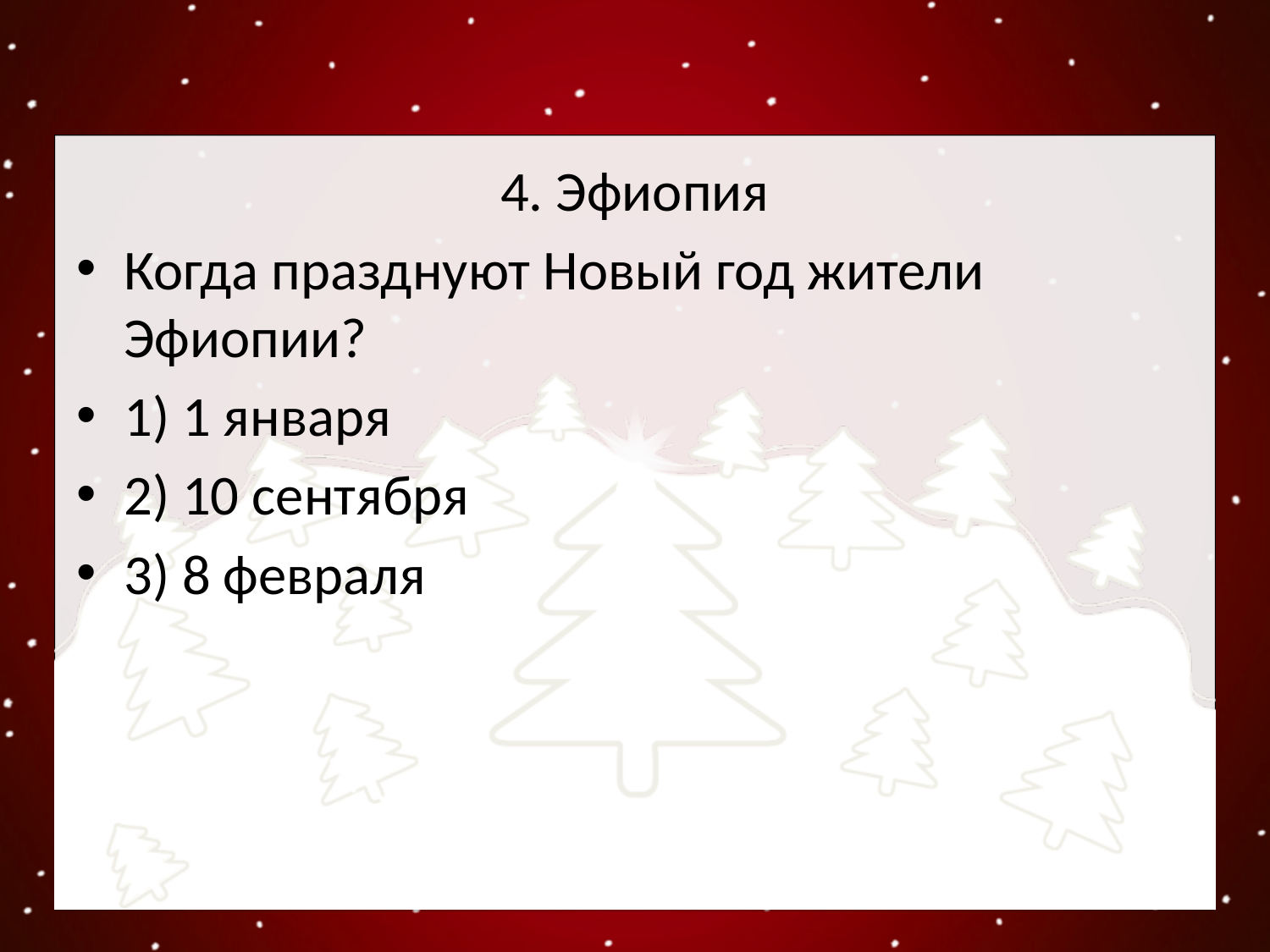

4. Эфиопия
Когда празднуют Новый год жители Эфиопии?
1) 1 января
2) 10 сентября
3) 8 февраля